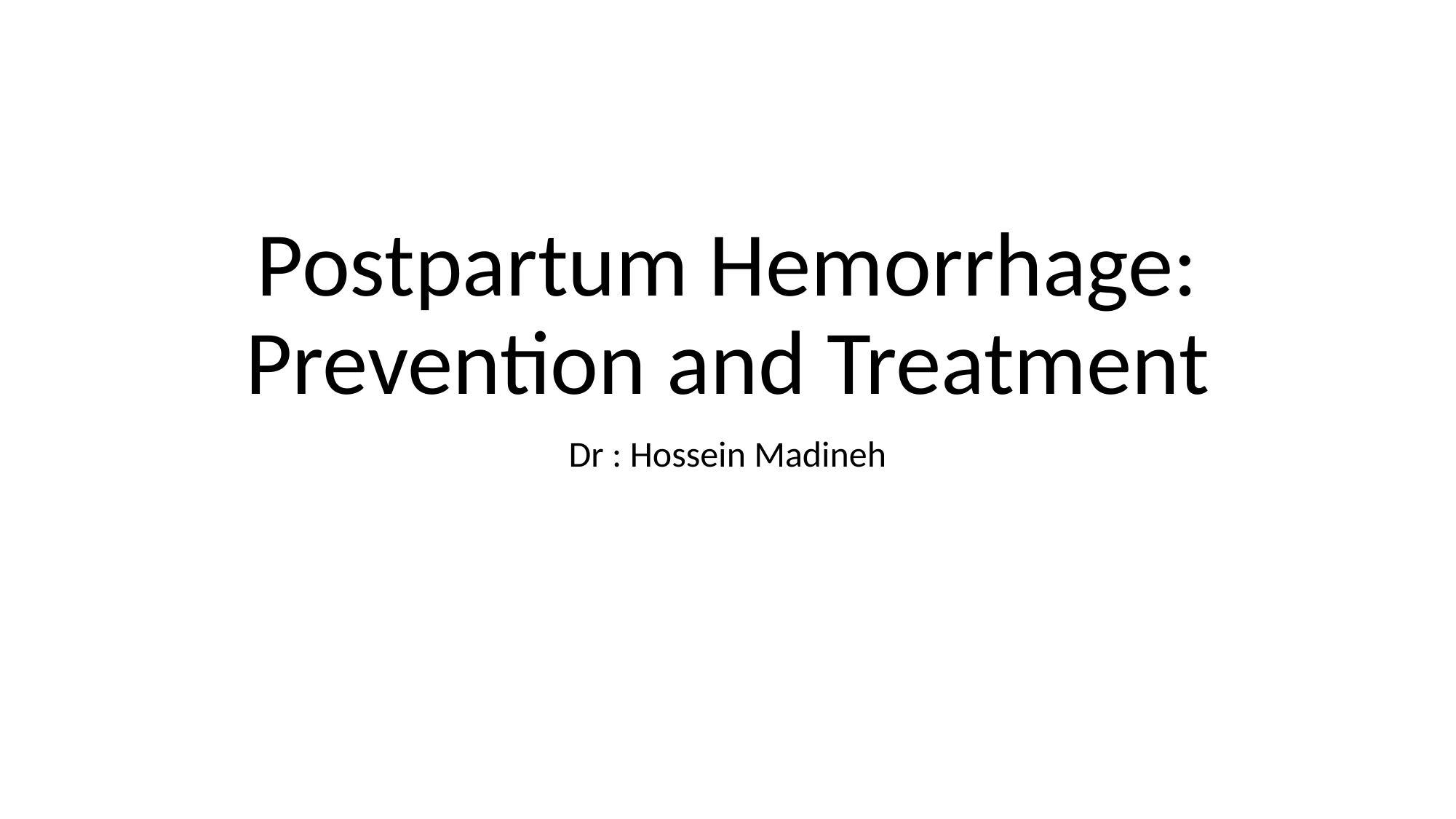

# Postpartum Hemorrhage: Prevention and Treatment
Dr : Hossein Madineh